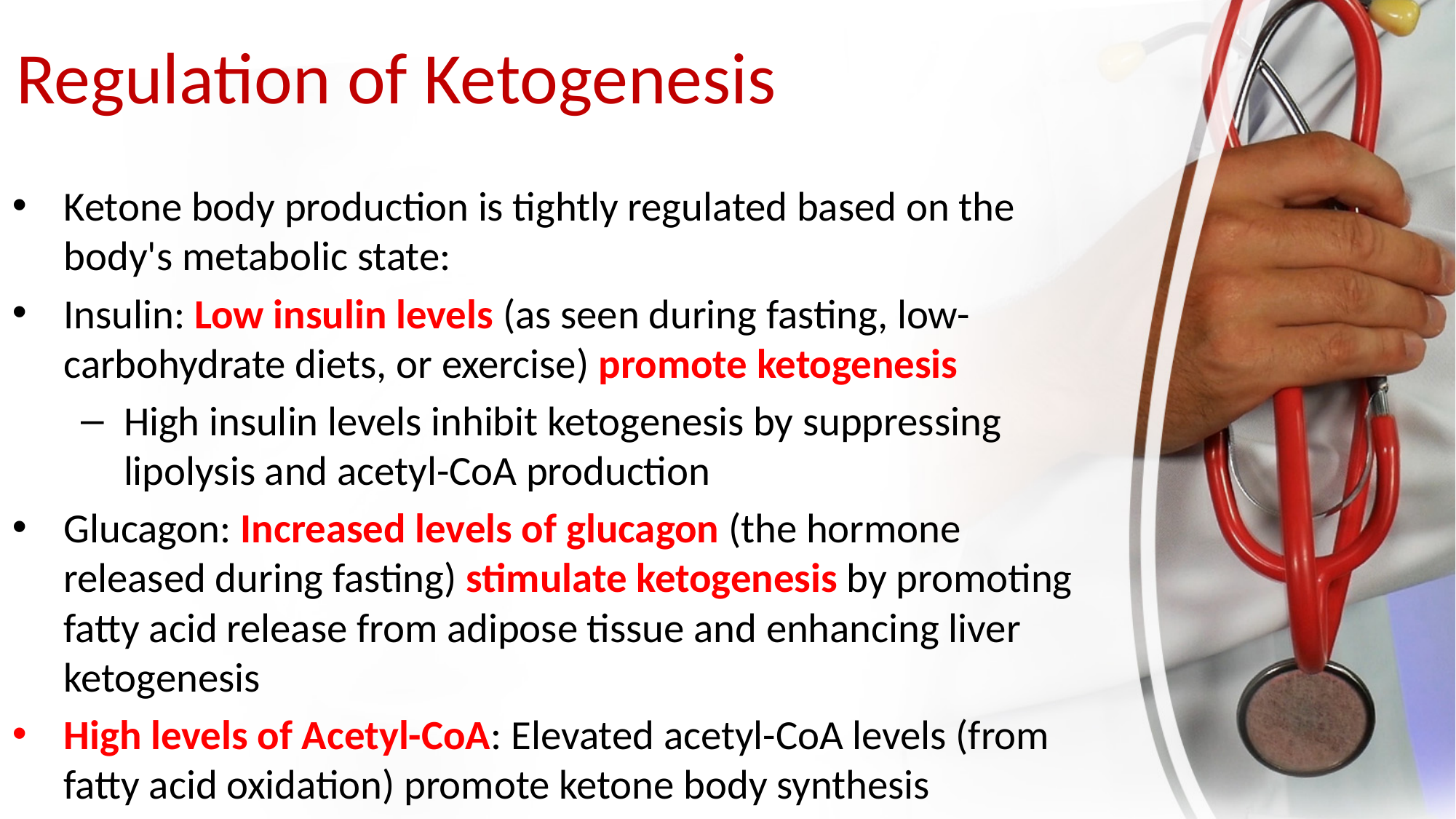

# Regulation of Ketogenesis
Ketone body production is tightly regulated based on the body's metabolic state:
Insulin: Low insulin levels (as seen during fasting, low-carbohydrate diets, or exercise) promote ketogenesis
High insulin levels inhibit ketogenesis by suppressing lipolysis and acetyl-CoA production
Glucagon: Increased levels of glucagon (the hormone released during fasting) stimulate ketogenesis by promoting fatty acid release from adipose tissue and enhancing liver ketogenesis
High levels of Acetyl-CoA: Elevated acetyl-CoA levels (from fatty acid oxidation) promote ketone body synthesis